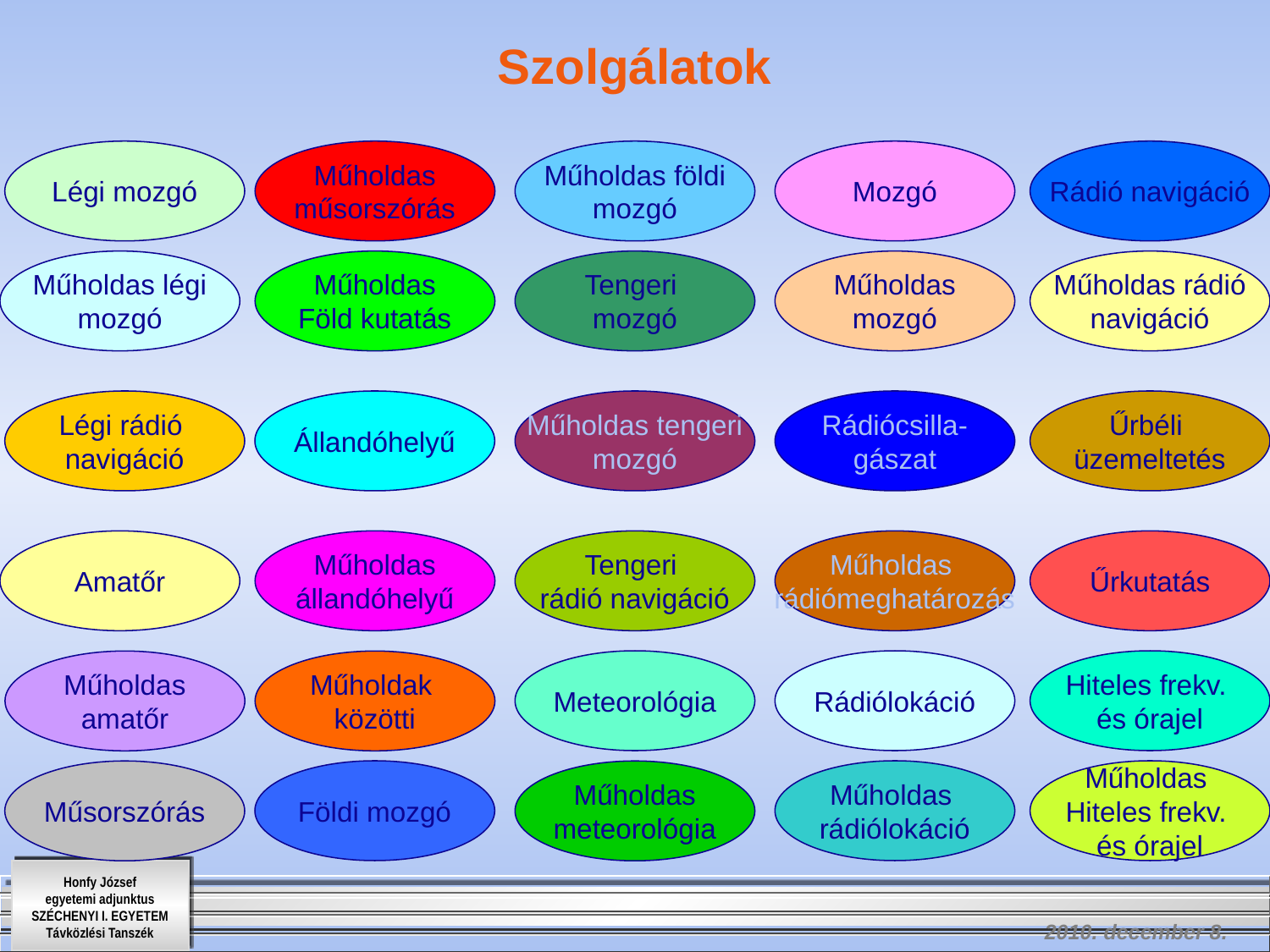

# Szolgálatok
Légi mozgó
Műholdas
műsorszórás
Műholdas földi
mozgó
Mozgó
Rádió navigáció
Műholdas légi
mozgó
Műholdas
Föld kutatás
Tengeri
mozgó
Műholdas
mozgó
Műholdas rádió
navigáció
Légi rádió
navigáció
Állandóhelyű
Műholdas tengeri
mozgó
Rádiócsilla-
gászat
Űrbéli
üzemeltetés
Amatőr
Műholdas
állandóhelyű
Tengeri
rádió navigáció
Műholdas
rádiómeghatározás
Űrkutatás
Meteorológia
Rádiólokáció
Hiteles frekv.
és órajel
Műholdas
amatőr
Műholdak
közötti
Földi mozgó
Műholdas
rádiólokáció
Műholdas
Hiteles frekv.
és órajel
Műsorszórás
Műholdas
meteorológia
2010. december 8.